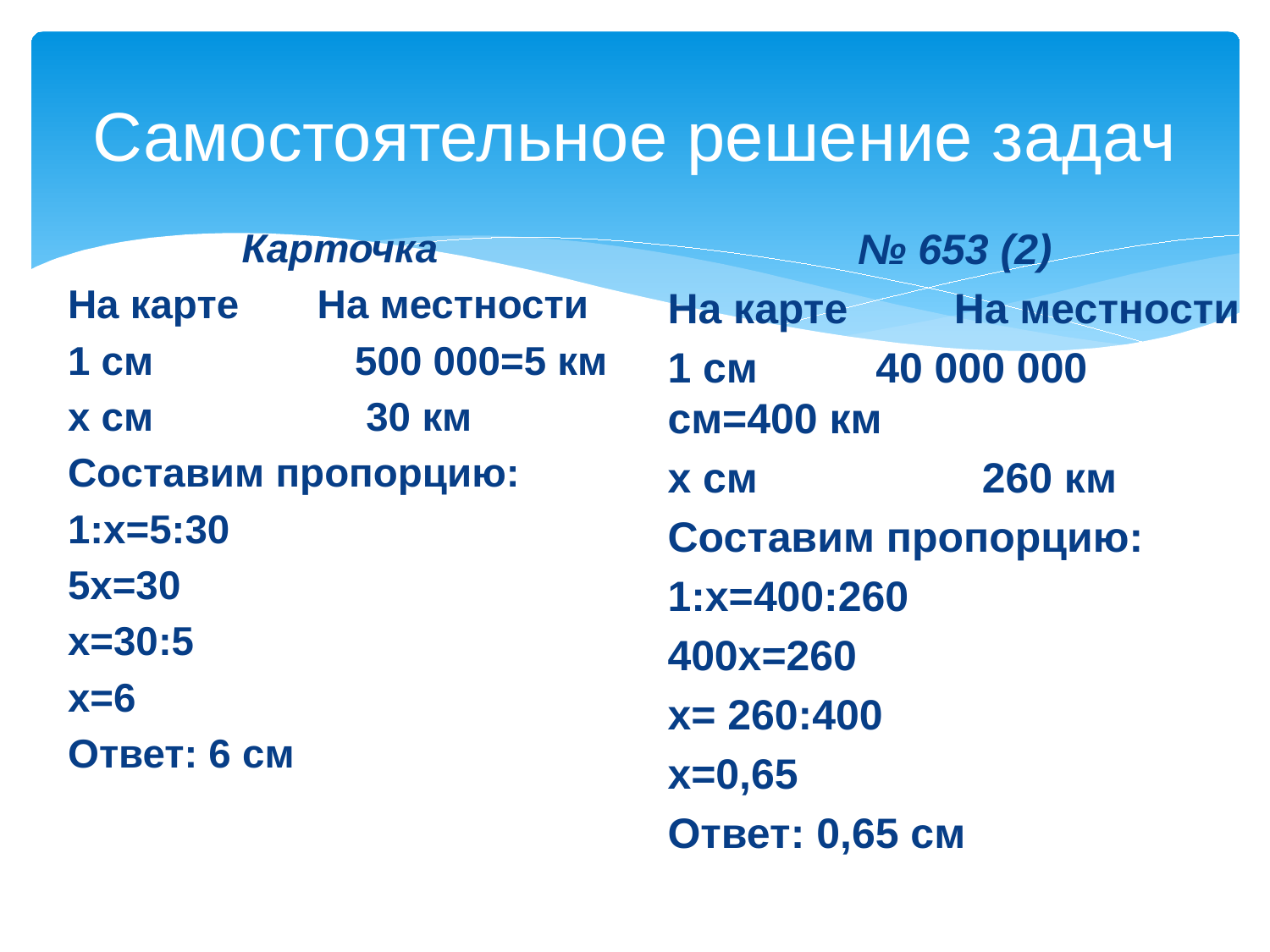

# Самостоятельное решение задач
Карточка
На карте       На местности
1 см                  500 000=5 км
х см                   30 км
Составим пропорцию:
1:х=5:30
5х=30
х=30:5
х=6
Ответ: 6 см

№ 653 (2)
На карте         На местности
1 см          40 000 000 см=400 км
х см                   260 км
Составим пропорцию:
1:х=400:260
400х=260
х= 260:400
х=0,65
Ответ: 0,65 см